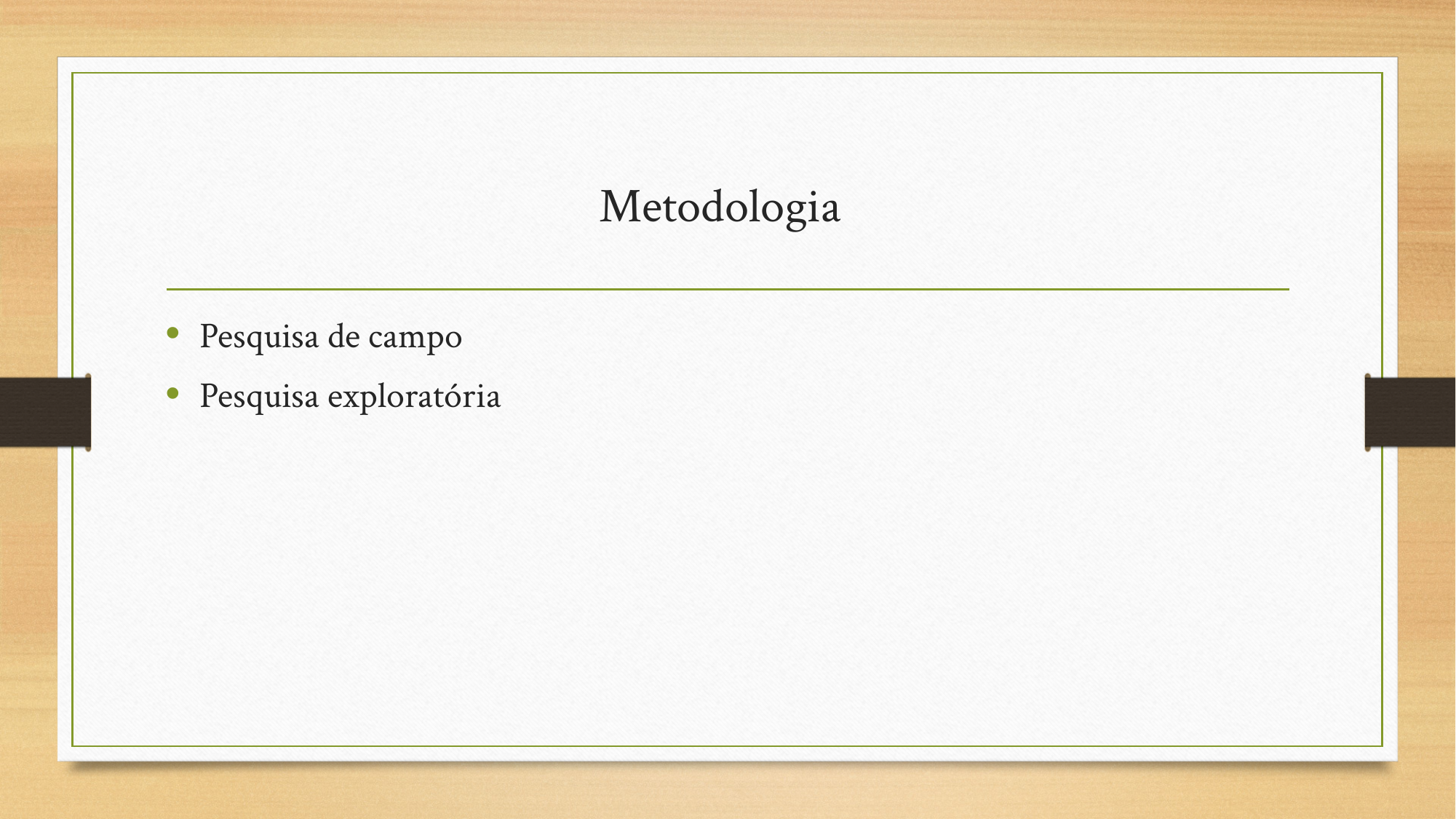

# Metodologia
Pesquisa de campo
Pesquisa exploratória